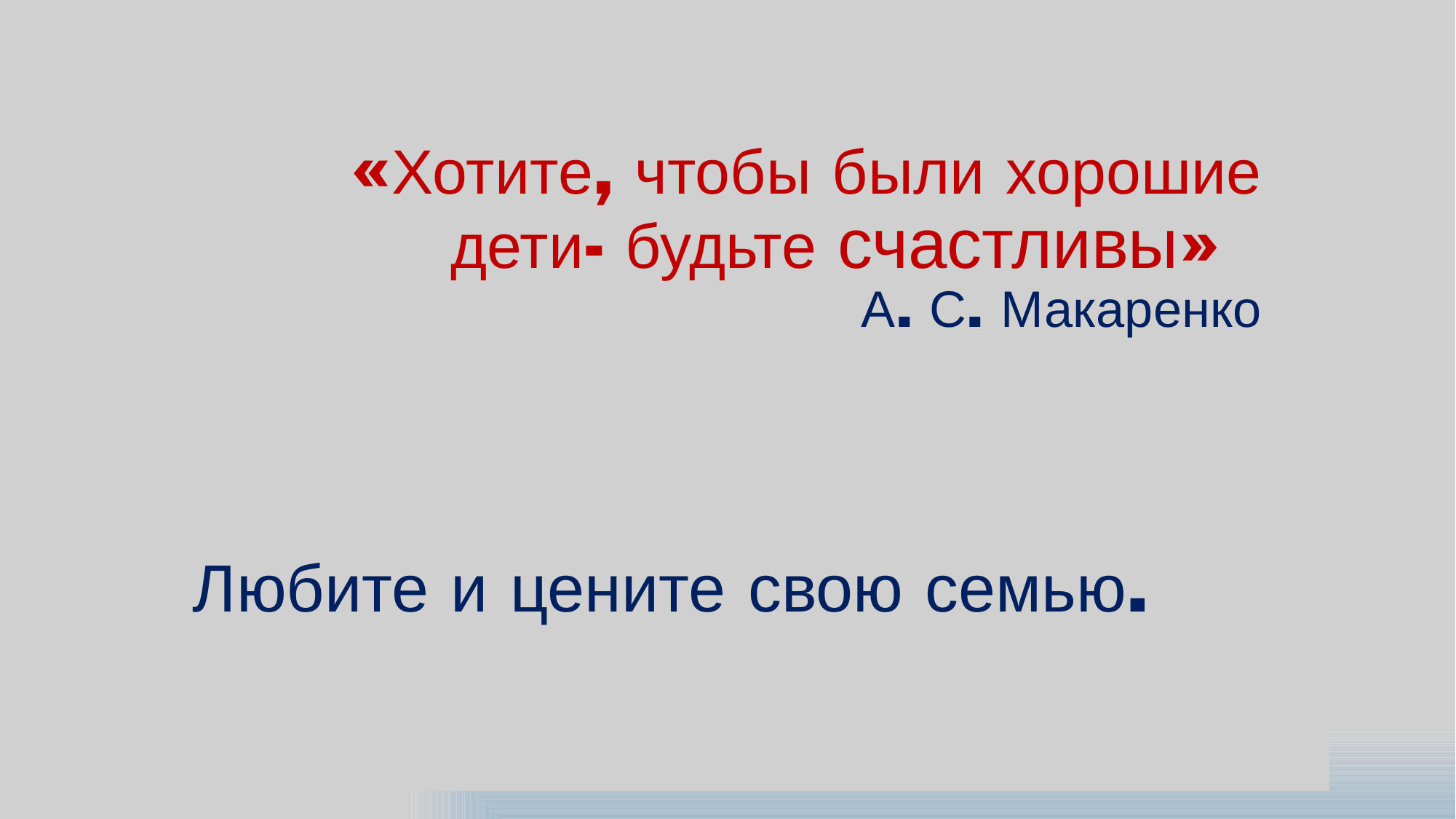

# «Хотите, чтобы были хорошие дети- будьте счастливы» А. С. Макаренко
Любите и цените свою семью.